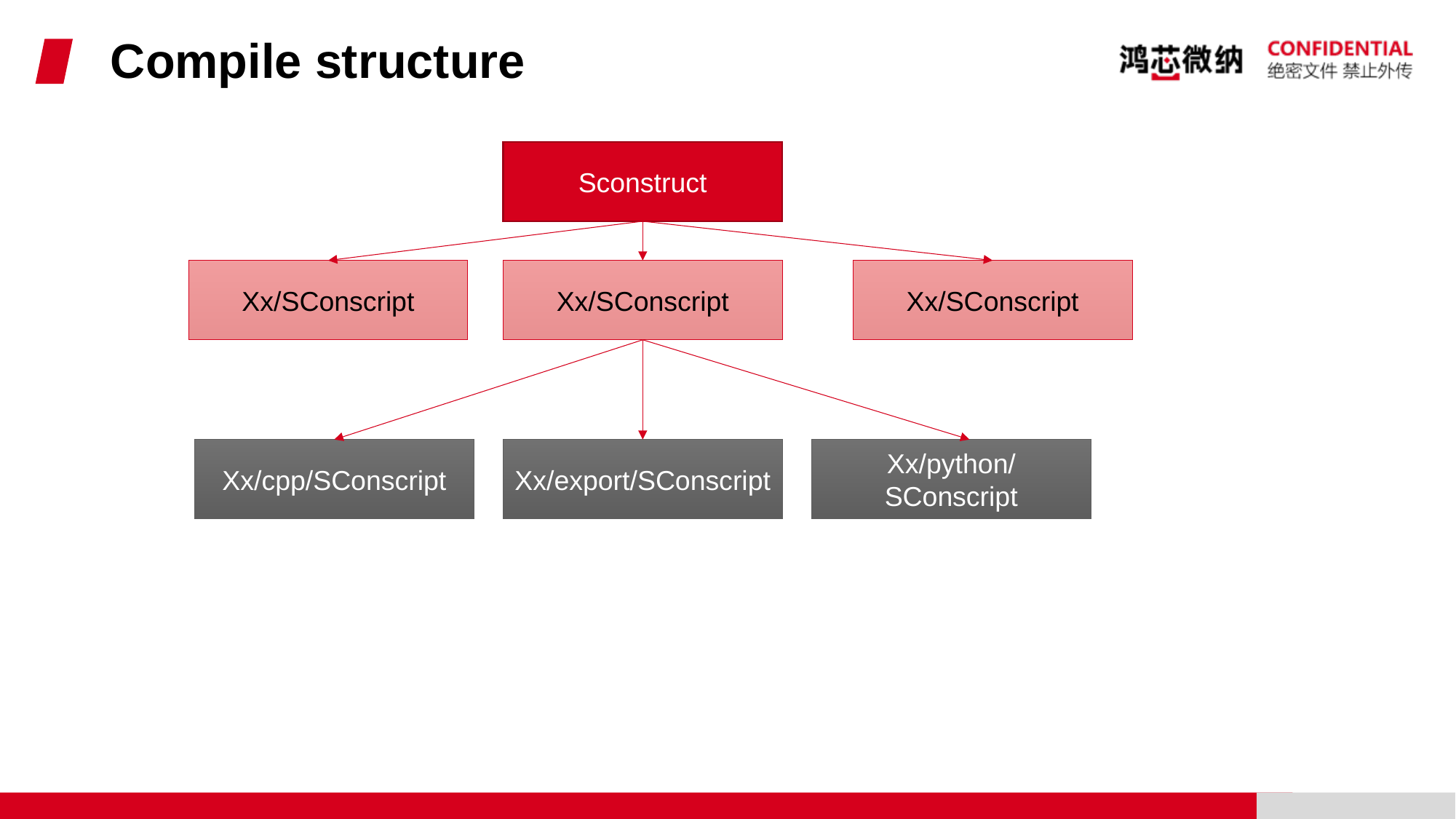

# Compile structure
Sconstruct
Xx/SConscript
Xx/SConscript
Xx/SConscript
Xx/cpp/SConscript
Xx/export/SConscript
Xx/python/SConscript